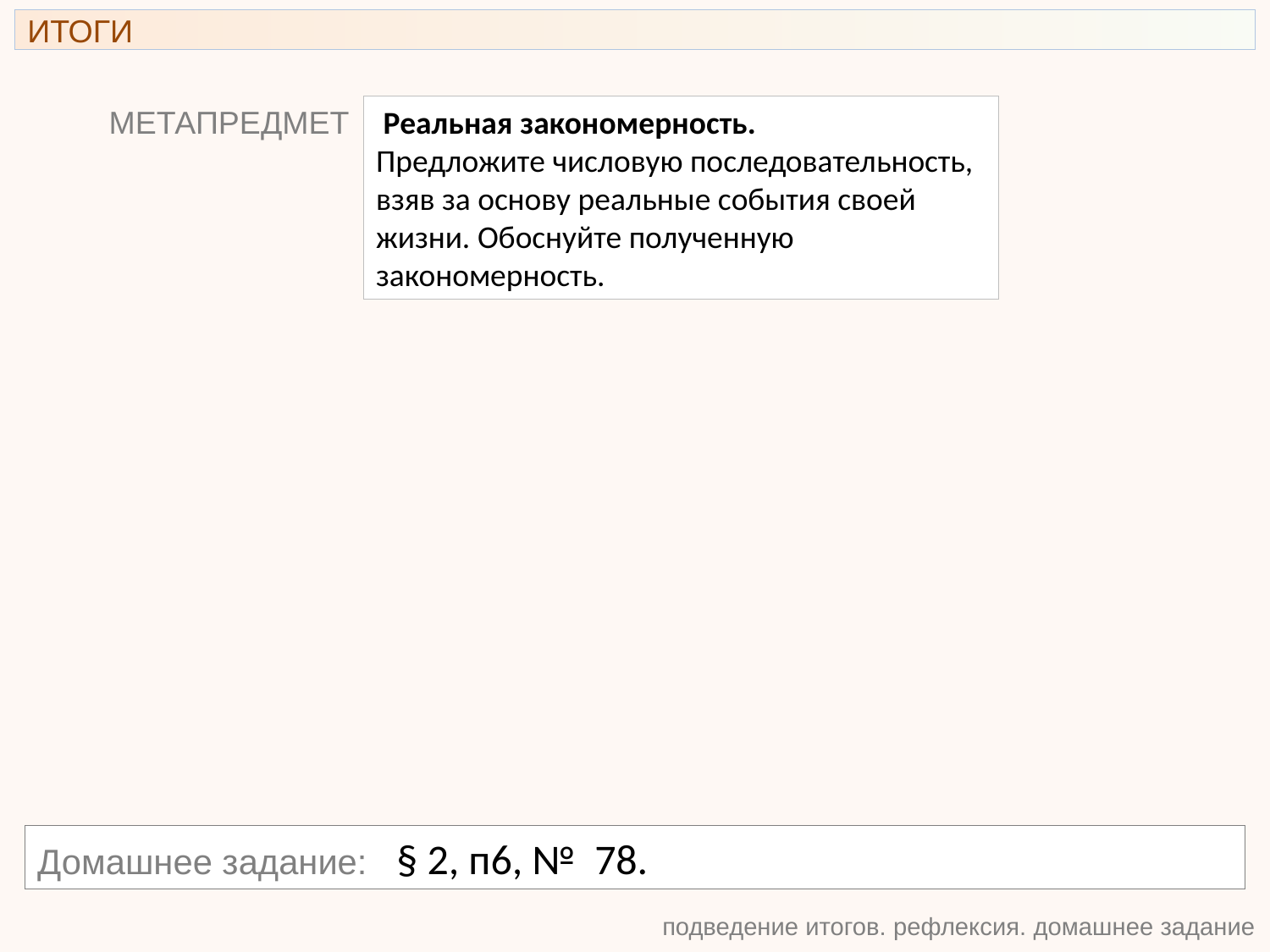

ИТОГИ
МЕТАПРЕДМЕТ
 Реальная закономерность. За\
Предложите числовую последовательность, взяв за основу реальные события своей жизни. Обоснуйте полученную закономерность.
Домашнее задание:   § 2, п6, №  78.
подведение итогов. рефлексия. домашнее задание